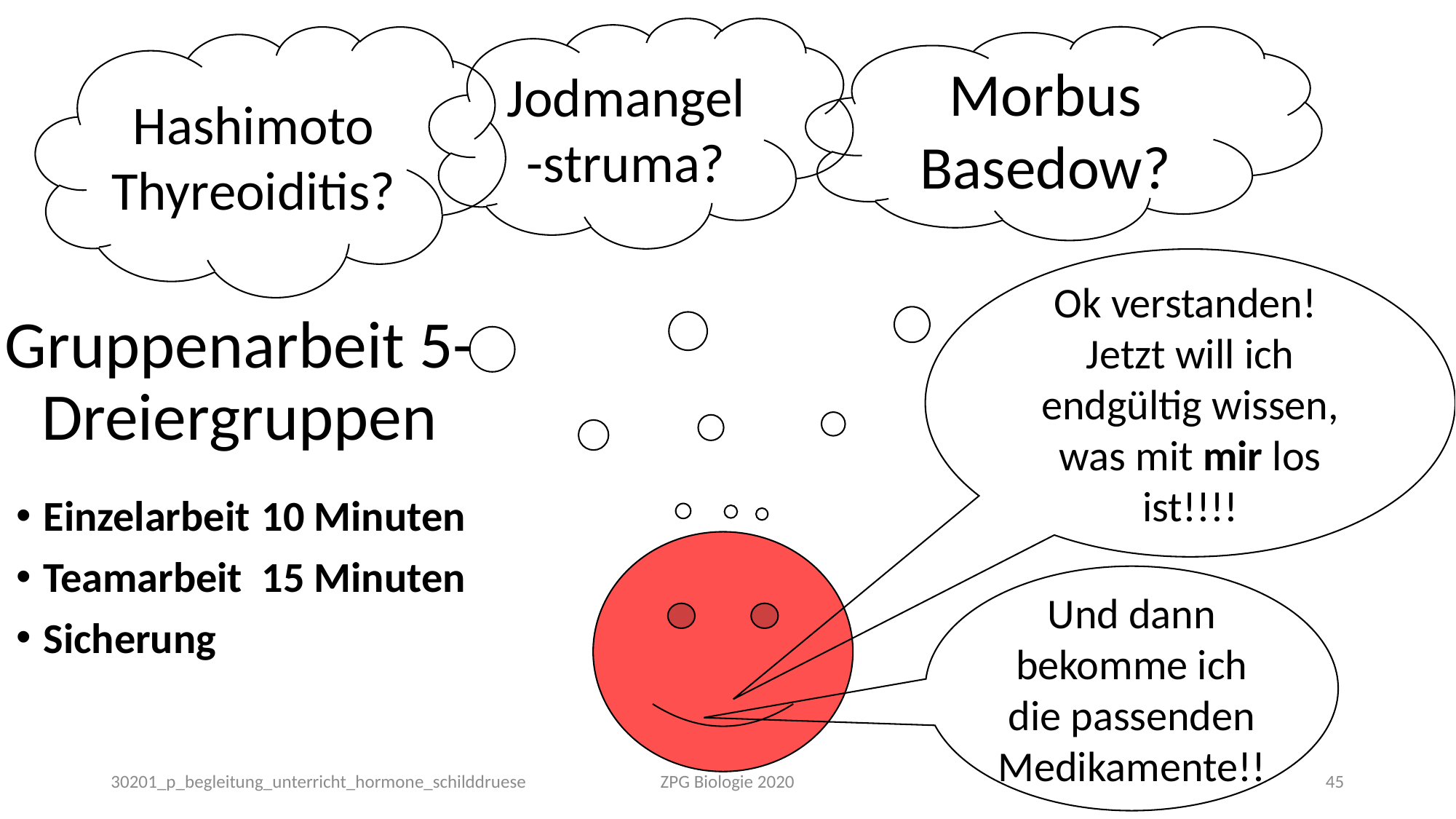

Jodmangel-struma?
Hashimoto Thyreoiditis?
Morbus Basedow?
Ok verstanden!
Jetzt will ich endgültig wissen, was mit mir los ist!!!!
Gruppenarbeit 5-Dreiergruppen
Einzelarbeit	10 Minuten
Teamarbeit	15 Minuten
Sicherung

Und dann bekomme ich die passenden Medikamente!!
30201_p_begleitung_unterricht_hormone_schilddruese
ZPG Biologie 2020
45